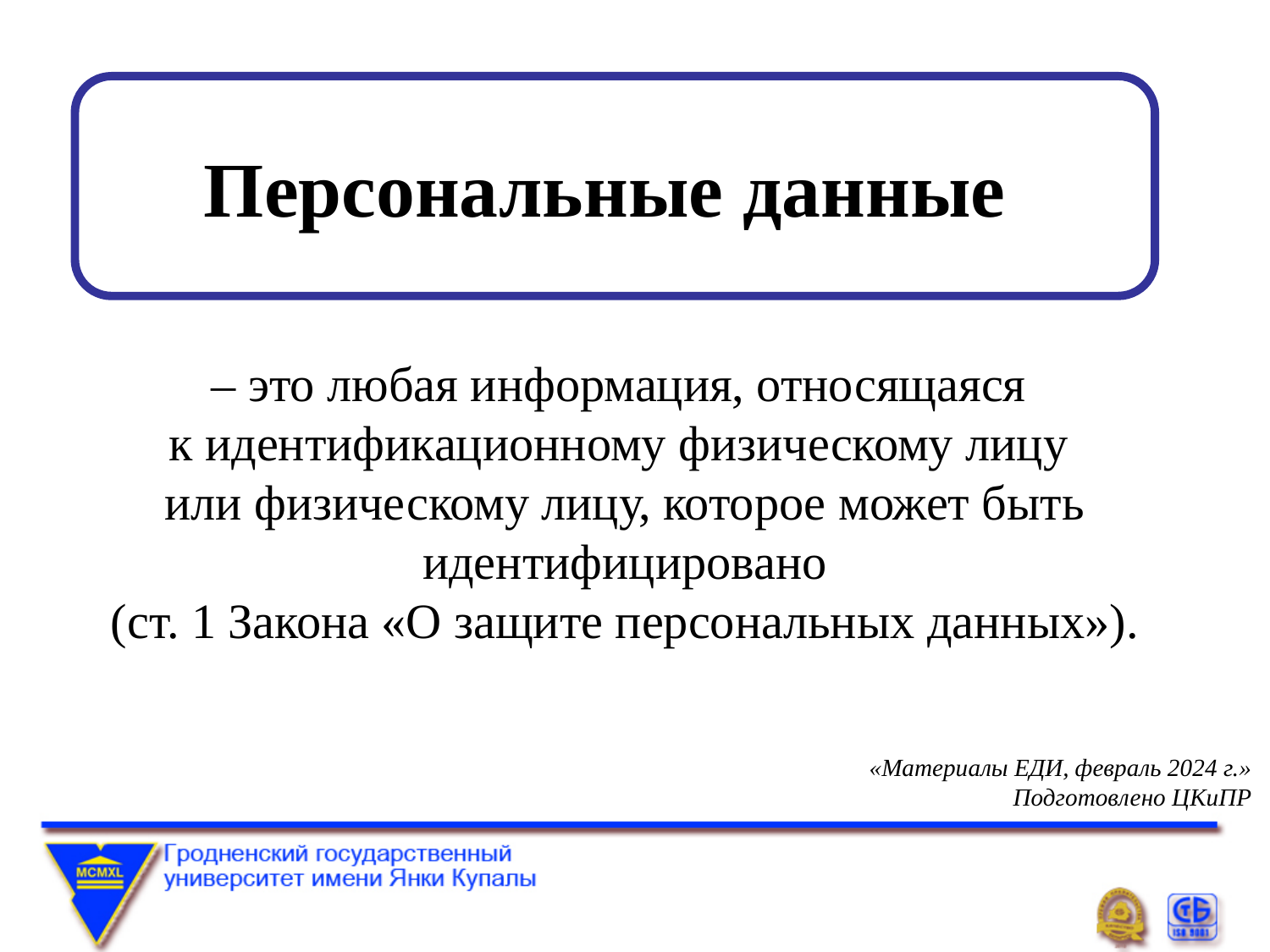

#
Персональные данные
– это любая информация, относящаяся
к идентификационному физическому лицу
или физическому лицу, которое может быть идентифицировано
(ст. 1 Закона «О защите персональных данных»).
«Материалы ЕДИ, февраль 2024 г.»
Подготовлено ЦКиПР